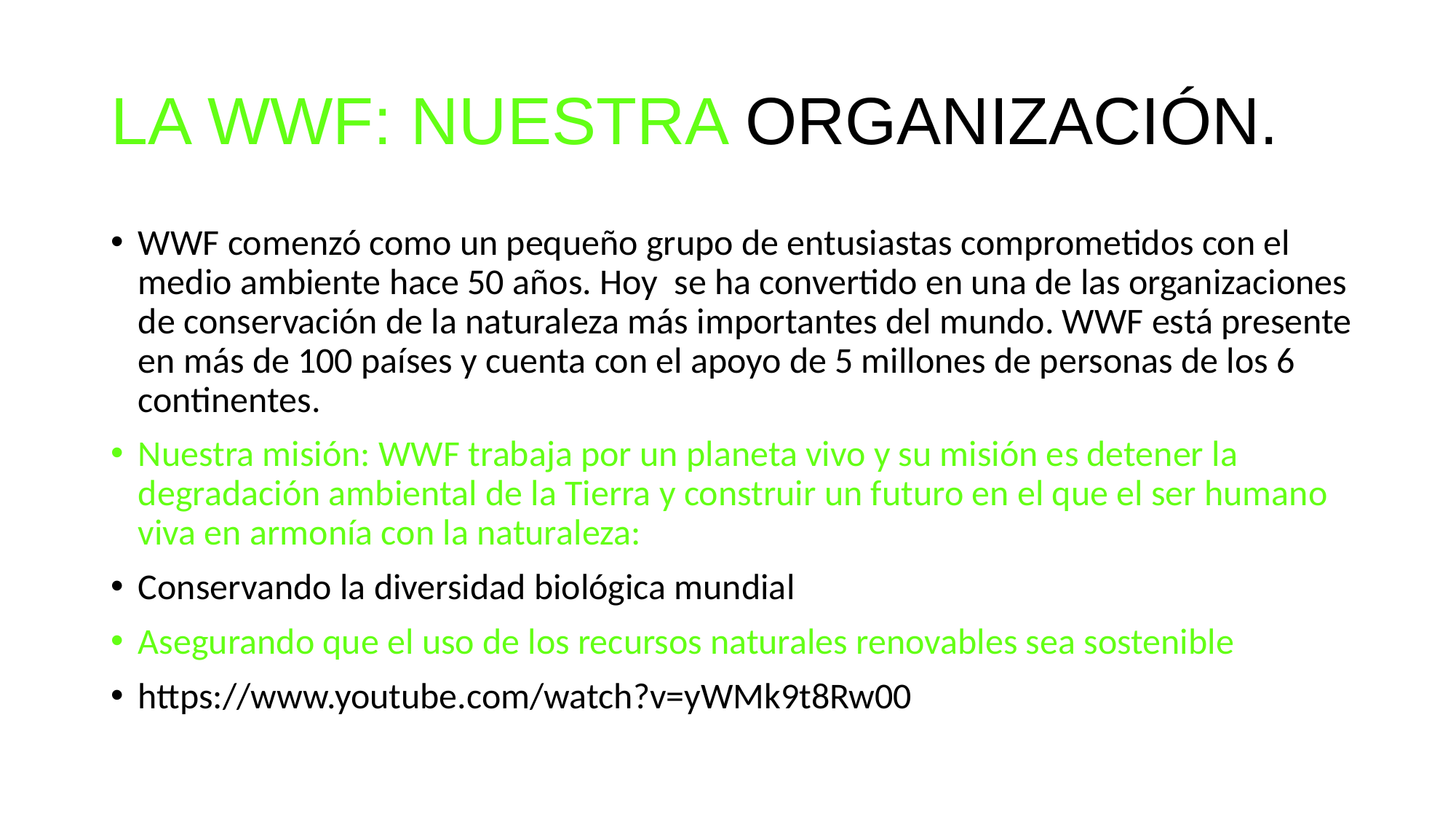

# LA WWF: NUESTRA ORGANIZACIÓN.
WWF comenzó como un pequeño grupo de entusiastas comprometidos con el medio ambiente hace 50 años. Hoy  se ha convertido en una de las organizaciones de conservación de la naturaleza más importantes del mundo. WWF está presente en más de 100 países y cuenta con el apoyo de 5 millones de personas de los 6 continentes.
Nuestra misión: WWF trabaja por un planeta vivo y su misión es detener la degradación ambiental de la Tierra y construir un futuro en el que el ser humano viva en armonía con la naturaleza:
Conservando la diversidad biológica mundial
Asegurando que el uso de los recursos naturales renovables sea sostenible
https://www.youtube.com/watch?v=yWMk9t8Rw00